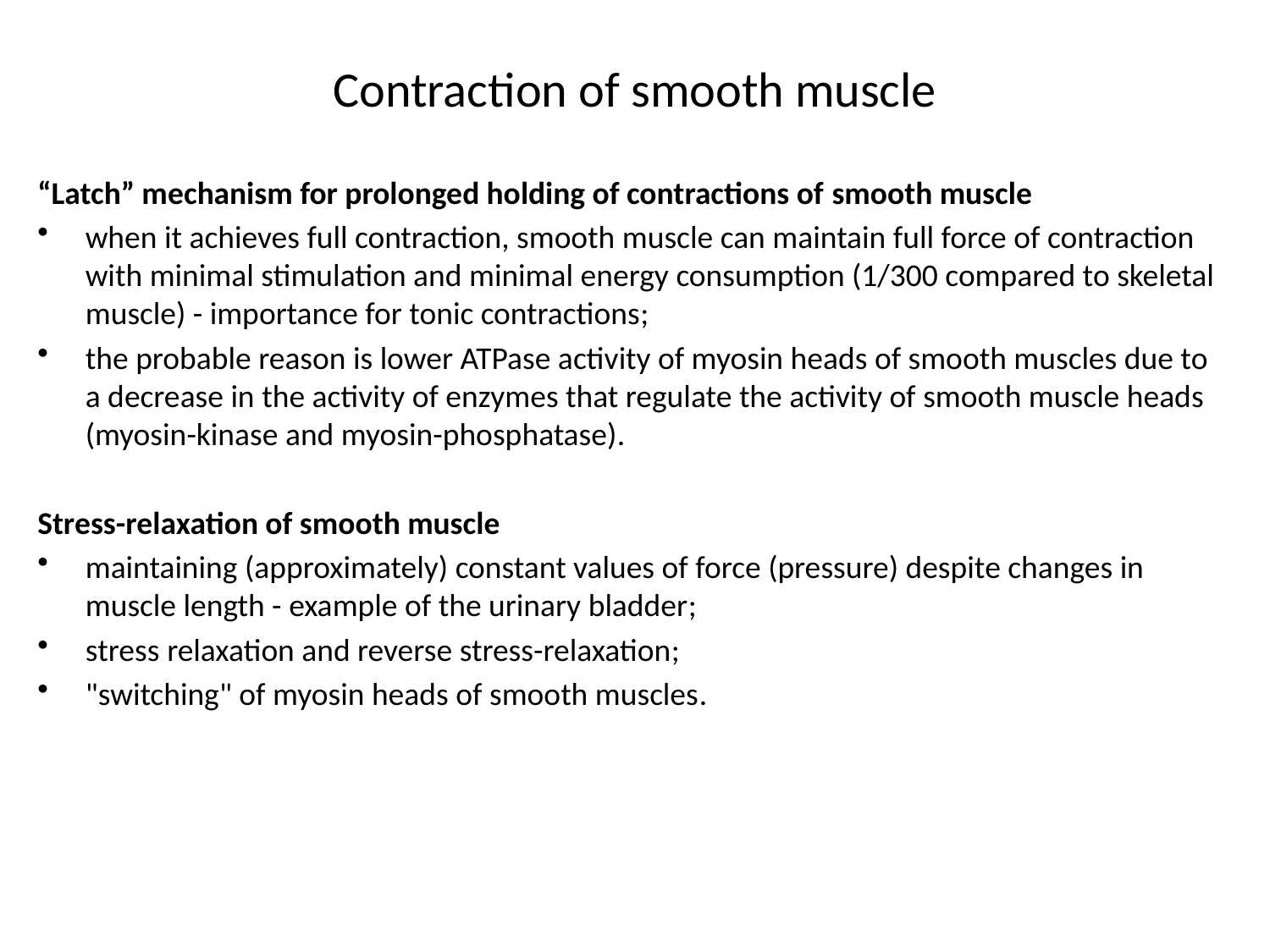

# Contraction of smooth muscle
“Latch” mechanism for prolonged holding of contractions of smooth muscle
when it achieves full contraction, smooth muscle can maintain full force of contraction with minimal stimulation and minimal energy consumption (1/300 compared to skeletal muscle) - importance for tonic contractions;
the probable reason is lower ATPase activity of myosin heads of smooth muscles due to a decrease in the activity of enzymes that regulate the activity of smooth muscle heads (myosin-kinase and myosin-phosphatase).

Stress-relaxation of smooth muscle
maintaining (approximately) constant values of force (pressure) despite changes in muscle length - example of the urinary bladder;
stress relaxation and reverse stress-relaxation;
"switching" of myosin heads of smooth muscles.